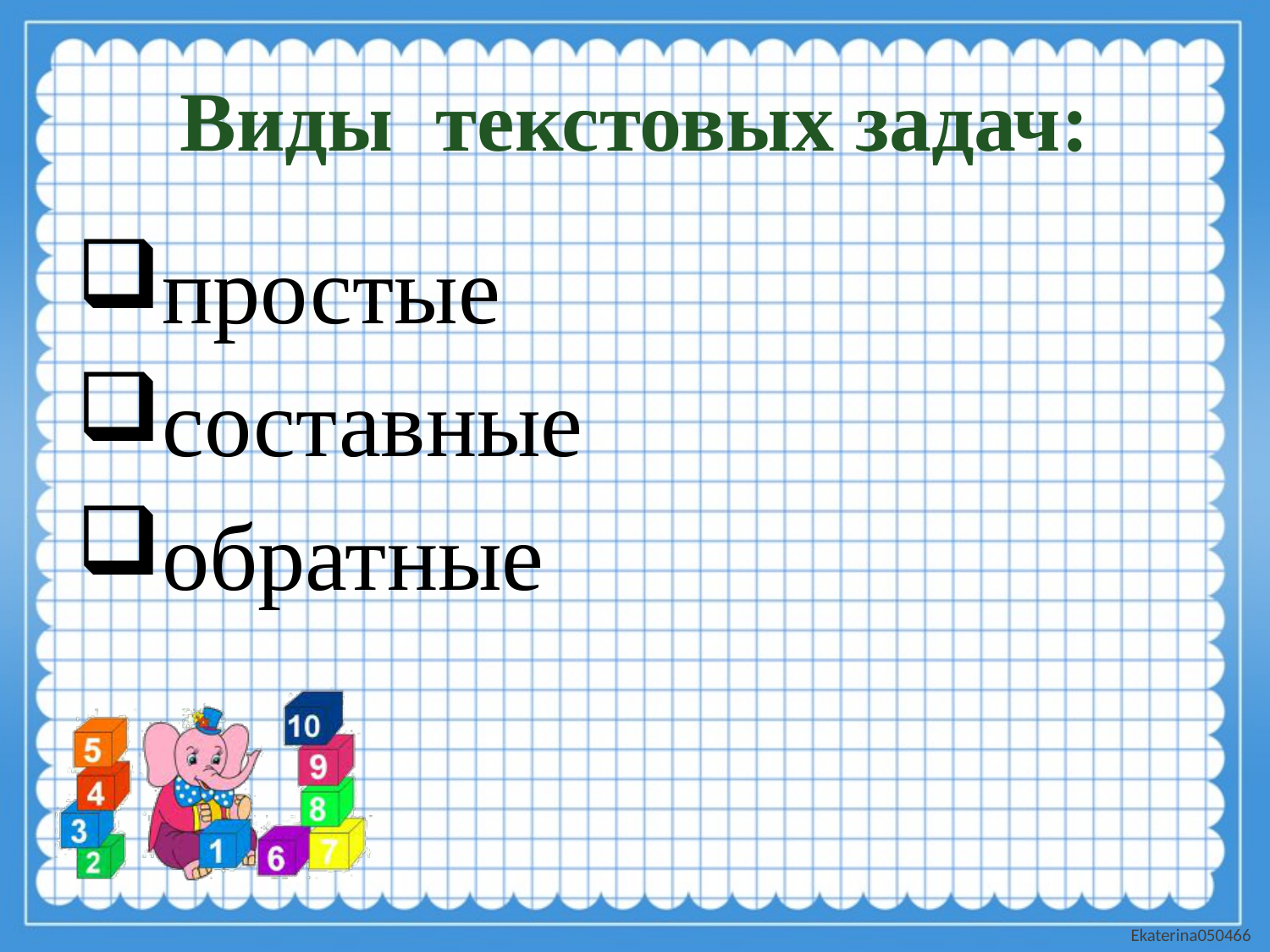

# Виды  текстовых задач:
простые
составные
обратные